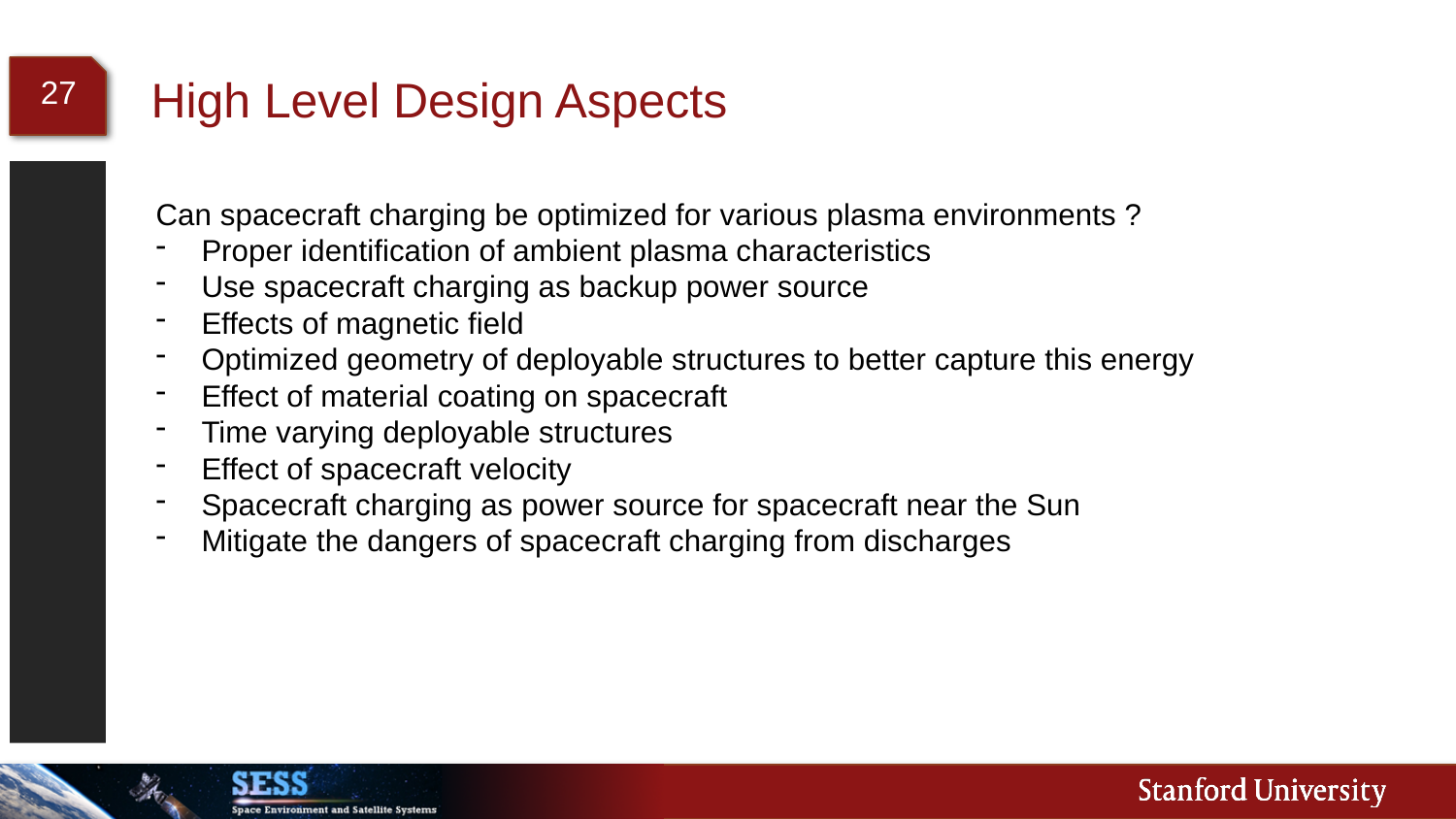

# High Level Design Aspects
27
Can spacecraft charging be optimized for various plasma environments ?
Proper identification of ambient plasma characteristics
Use spacecraft charging as backup power source
Effects of magnetic field
Optimized geometry of deployable structures to better capture this energy
Effect of material coating on spacecraft
Time varying deployable structures
Effect of spacecraft velocity
Spacecraft charging as power source for spacecraft near the Sun
Mitigate the dangers of spacecraft charging from discharges